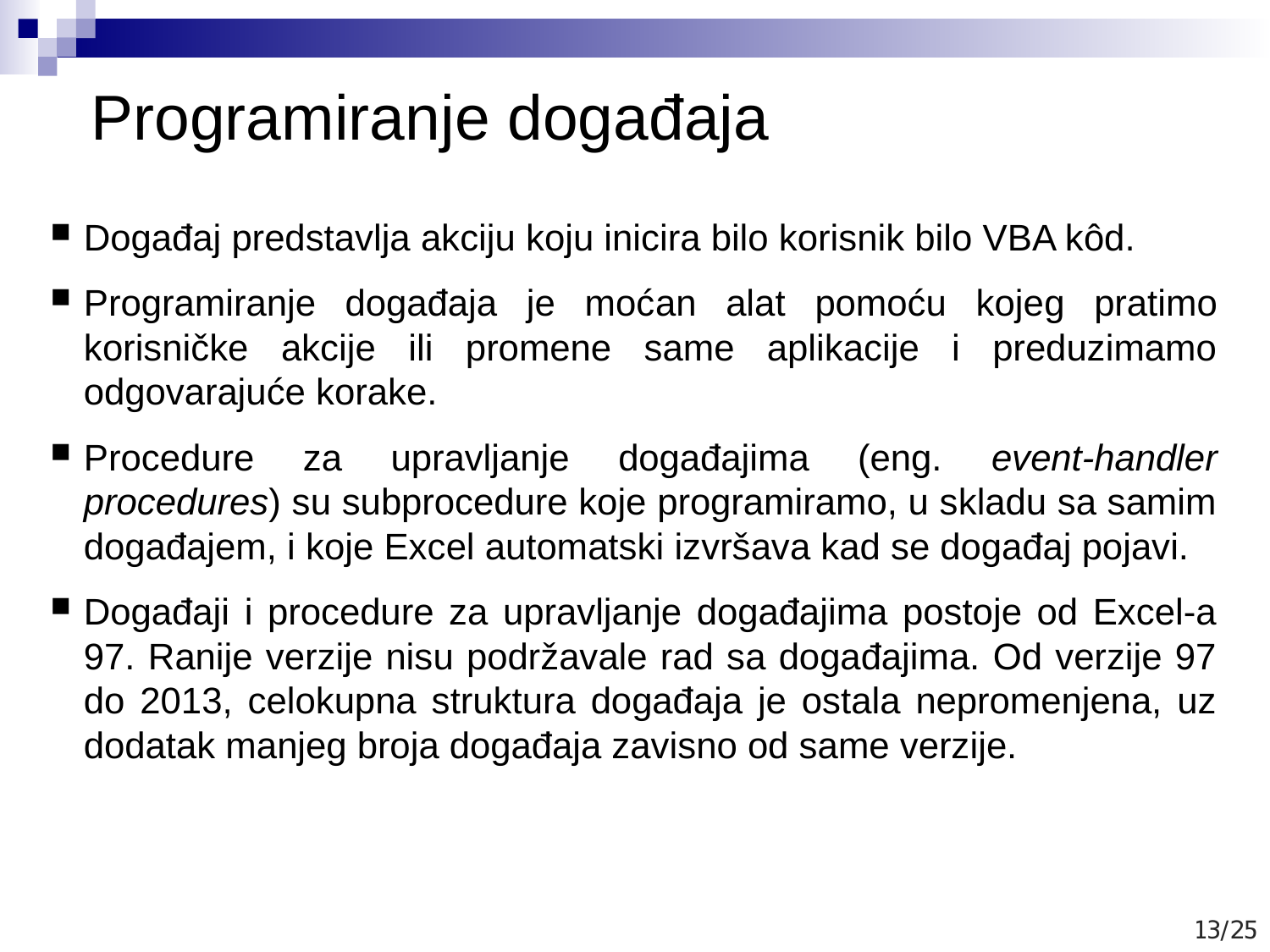

# Programiranje događaja
Događaj predstavlja akciju koju inicira bilo korisnik bilo VBA kôd.
Programiranje događaja je moćan alat pomoću kojeg pratimo korisničke akcije ili promene same aplikacije i preduzimamo odgovarajuće korake.
Procedure za upravljanje događajima (eng. event-handler procedures) su subprocedure koje programiramo, u skladu sa samim događajem, i koje Excel automatski izvršava kad se događaj pojavi.
Događaji i procedure za upravljanje događajima postoje od Excel-a 97. Ranije verzije nisu podržavale rad sa događajima. Od verzije 97 do 2013, celokupna struktura događaja je ostala nepromenjena, uz dodatak manjeg broja događaja zavisno od same verzije.
13/25